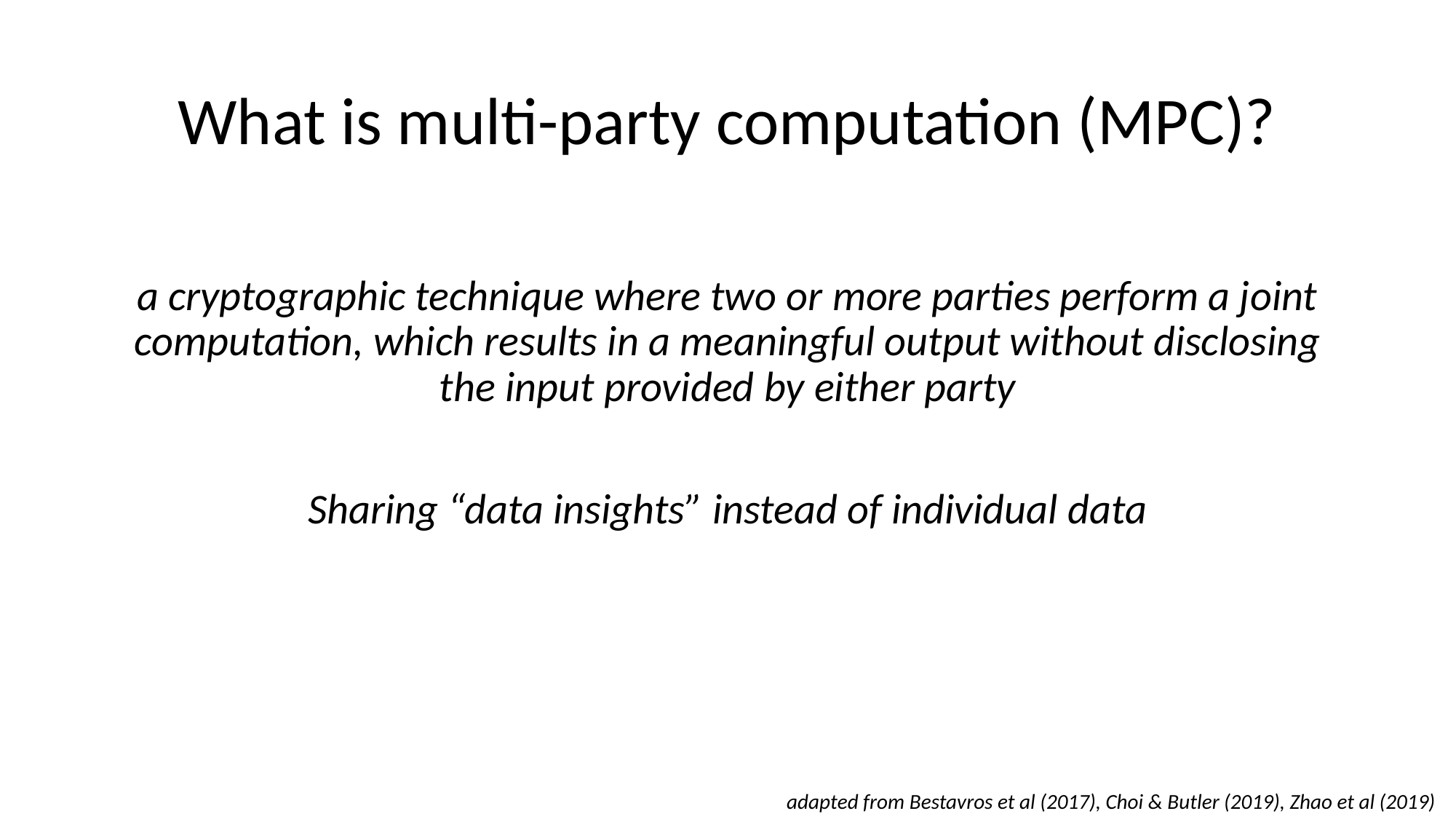

# What is multi-party computation (MPC)?

a cryptographic technique where two or more parties perform a joint computation, which results in a meaningful output without disclosing the input provided by either party

Sharing “data insights” instead of individual data
adapted from Bestavros et al (2017), Choi & Butler (2019), Zhao et al (2019)